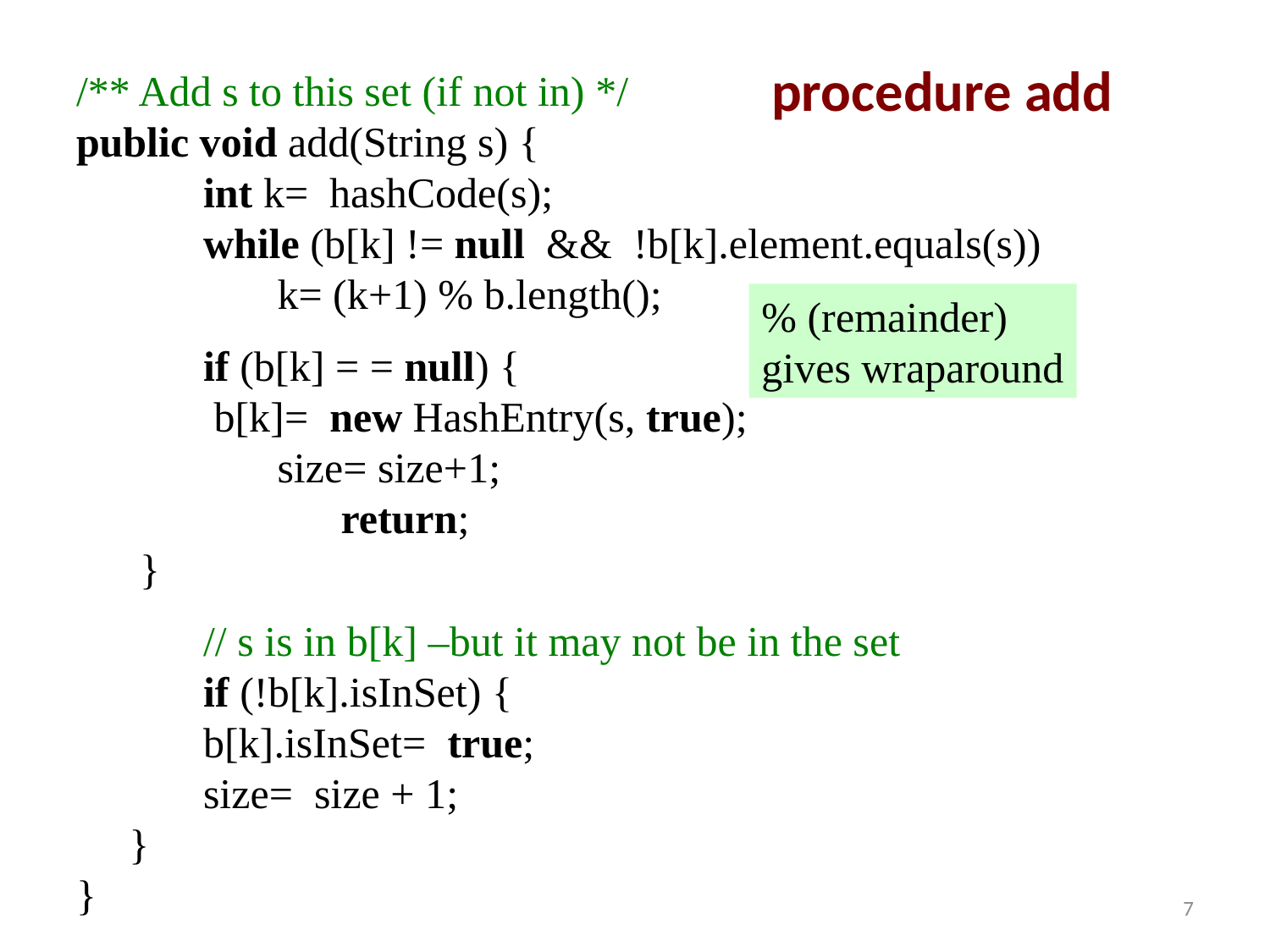

# procedure add
/** Add s to this set (if not in) */
public void add(String s) {
	int k=  hashCode(s);
	while (b[k] != null  &&  !b[k].element.equals(s))
	       k= (k+1) % b.length();
     	if (b[k] = = null) {
             b[k]=  new HashEntry(s, true);
	       size= size+1;
		 return;
      }
	// s is in b[k] –but it may not be in the set
	if (!b[k].isInSet) {
            b[k].isInSet=  true;
            size=  size + 1;
     }
}

% (remainder)
gives wraparound
7